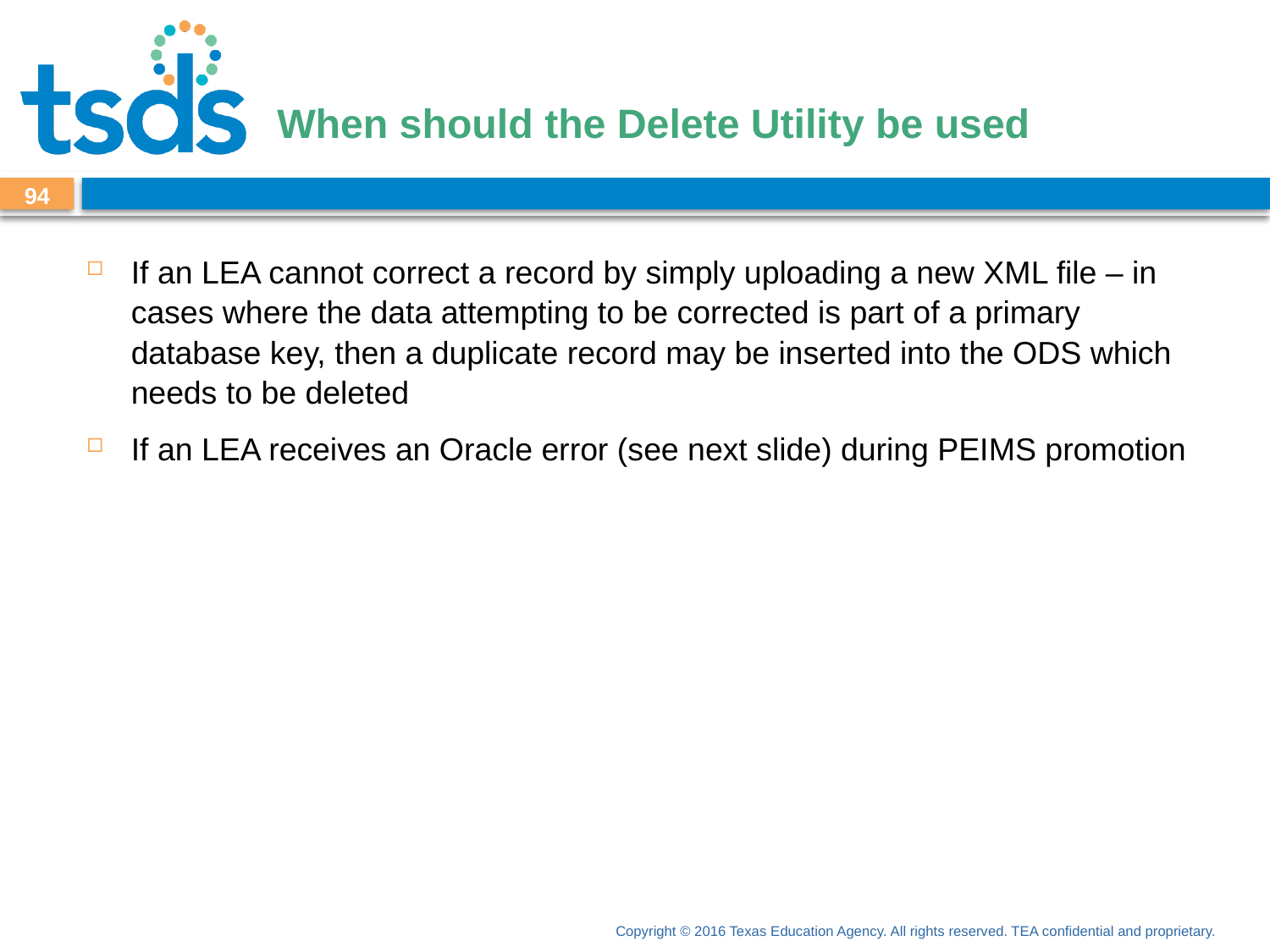

# When should the Delete Utility be used
94
If an LEA cannot correct a record by simply uploading a new XML file – in cases where the data attempting to be corrected is part of a primary database key, then a duplicate record may be inserted into the ODS which needs to be deleted
If an LEA receives an Oracle error (see next slide) during PEIMS promotion